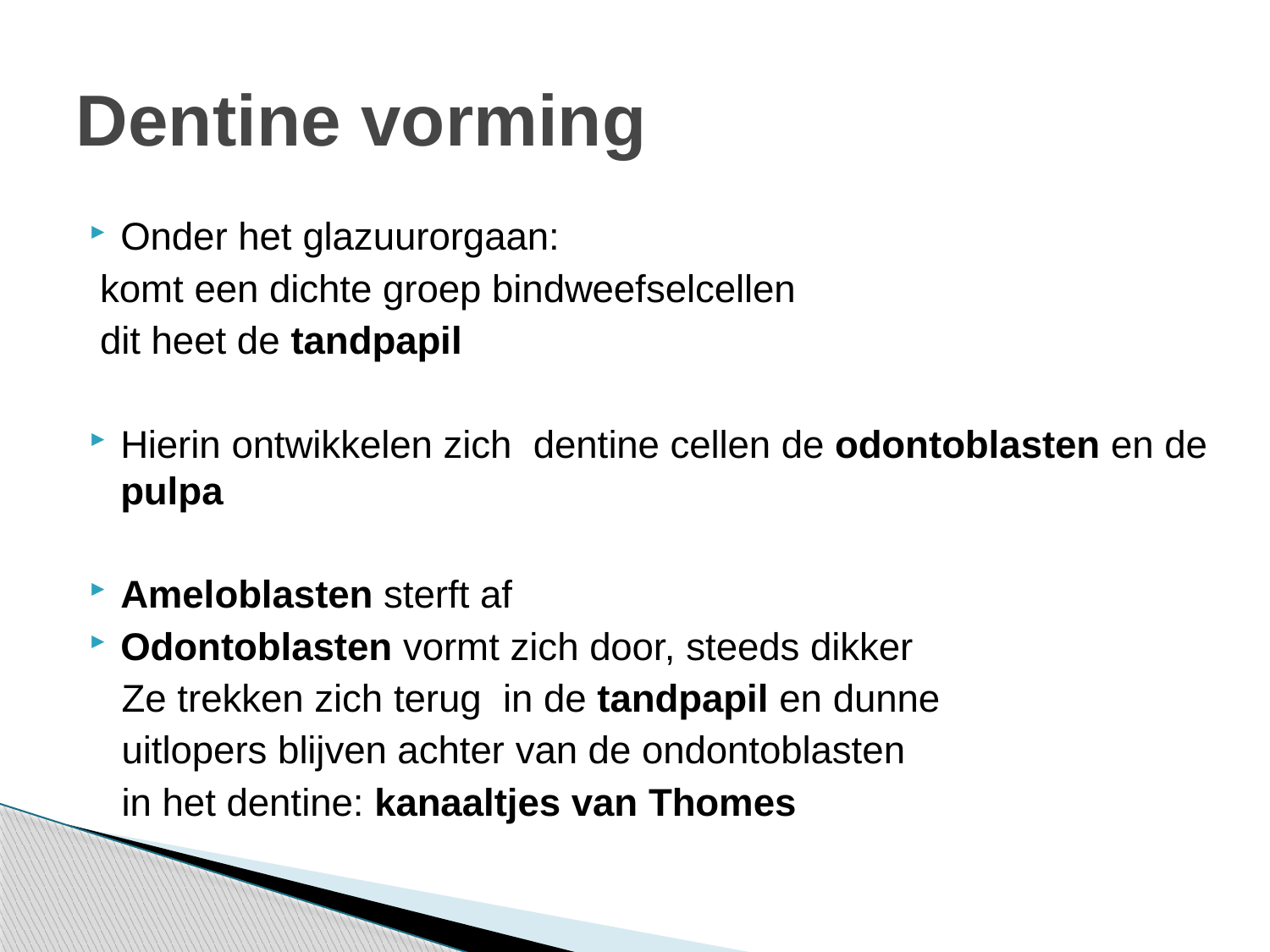

# Dentine vorming
Onder het glazuurorgaan:
 komt een dichte groep bindweefselcellen
 dit heet de tandpapil

Hierin ontwikkelen zich  dentine cellen de odontoblasten en de pulpa

Ameloblasten sterft af
Odontoblasten vormt zich door, steeds dikker
   Ze trekken zich terug  in de tandpapil en dunne
   uitlopers blijven achter van de ondontoblasten
   in het dentine: kanaaltjes van Thomes